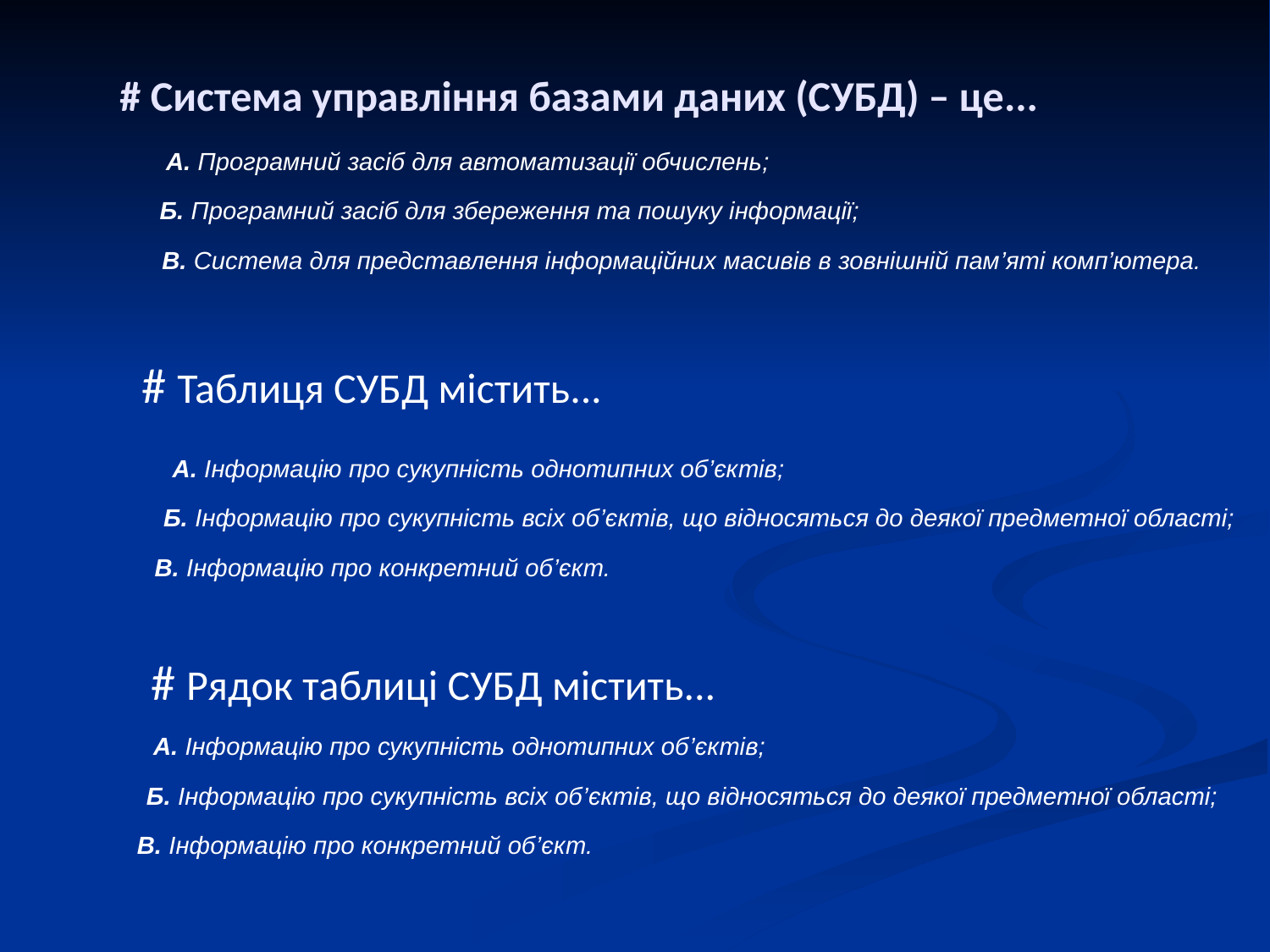

# Система управління базами даних (СУБД) – це...
  А. Програмний засіб для автоматизації обчислень;
 Б. Програмний засіб для збереження та пошуку інформації;
   В. Система для представлення інформаційних масивів в зовнішній пам’яті комп’ютера.
# Таблиця СУБД містить...
    А. Інформацію про сукупність однотипних об’єктів;
          Б. Інформацію про сукупність всіх об’єктів, що відносяться до деякої предметної області;
   В. Інформацію про конкретний об’єкт.
    # Рядок таблиці СУБД містить...
А. Інформацію про сукупність однотипних об’єктів;
         Б. Інформацію про сукупність всіх об’єктів, що відносяться до деякої предметної області;

  В. Інформацію про конкретний об’єкт.